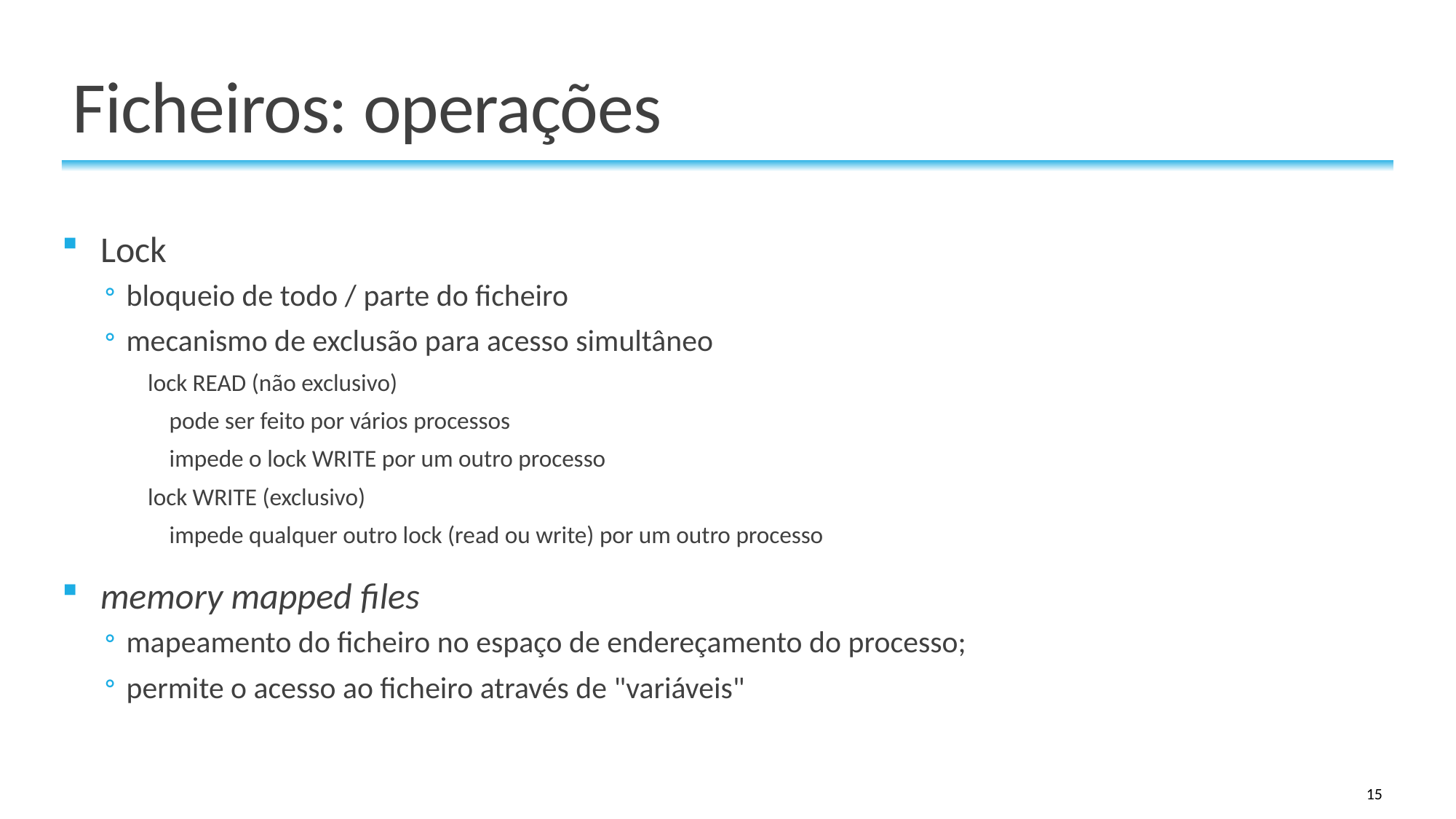

# Ficheiros: operações
Lock
bloqueio de todo / parte do ficheiro
mecanismo de exclusão para acesso simultâneo
lock READ (não exclusivo)
pode ser feito por vários processos
impede o lock WRITE por um outro processo
lock WRITE (exclusivo)
impede qualquer outro lock (read ou write) por um outro processo
memory mapped files
mapeamento do ficheiro no espaço de endereçamento do processo;
permite o acesso ao ficheiro através de "variáveis"
15